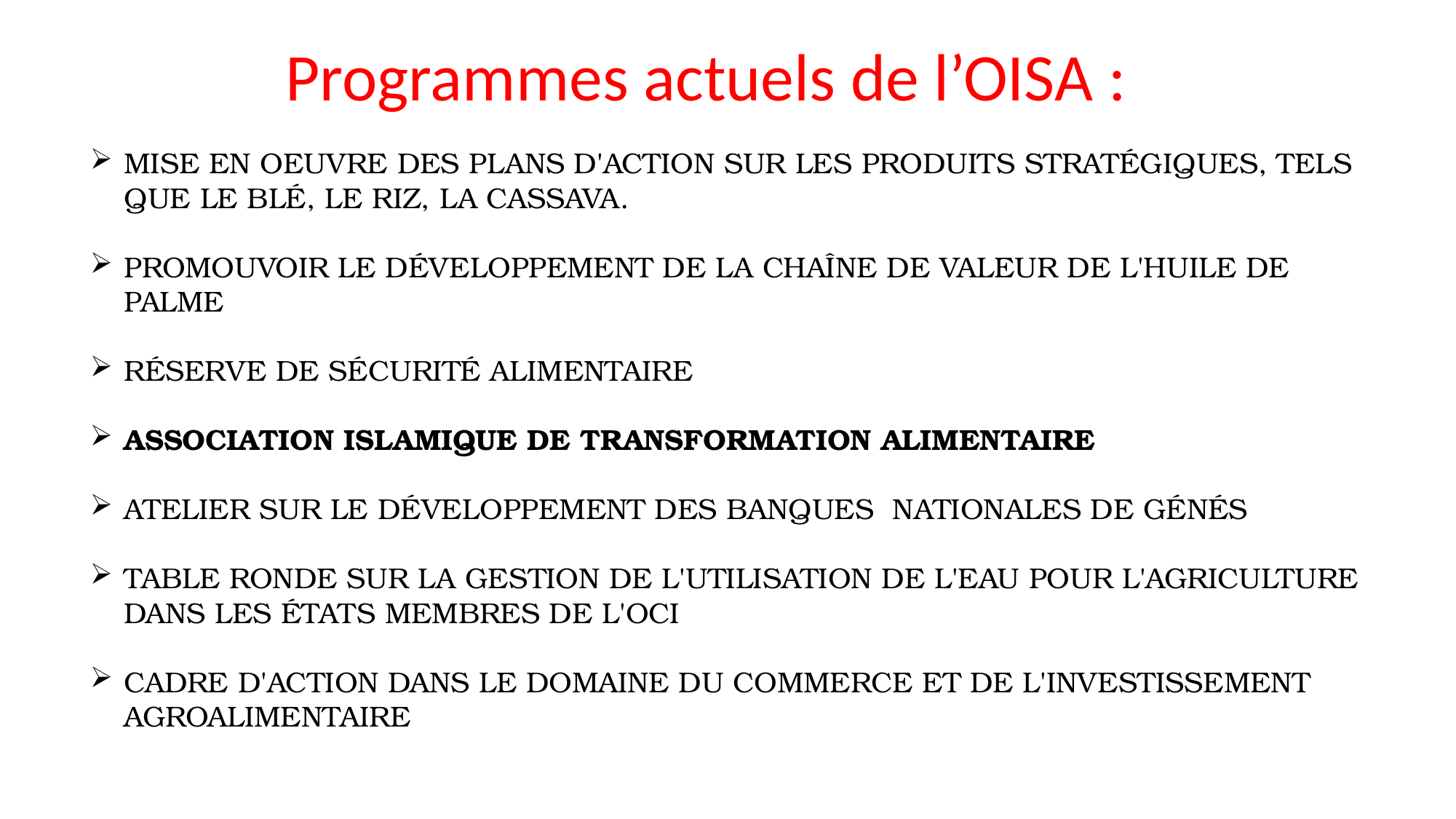

Programmes actuels de l’OISA :
MISE EN OEUVRE DES PLANS D'ACTION SUR LES PRODUITS STRATÉGIQUES, TELS QUE LE BLÉ, LE RIZ, LA CASSAVA.

PROMOUVOIR LE DÉVELOPPEMENT DE LA CHAÎNE DE VALEUR DE L'HUILE DE PALME

RÉSERVE DE SÉCURITÉ ALIMENTAIRE

ASSOCIATION ISLAMIQUE DE TRANSFORMATION ALIMENTAIRE

ATELIER SUR LE DÉVELOPPEMENT DES BANQUES  NATIONALES DE GÉNÉS

TABLE RONDE SUR LA GESTION DE L'UTILISATION DE L'EAU POUR L'AGRICULTURE DANS LES ÉTATS MEMBRES DE L'OCI

CADRE D'ACTION DANS LE DOMAINE DU COMMERCE ET DE L'INVESTISSEMENT AGROALIMENTAIRE